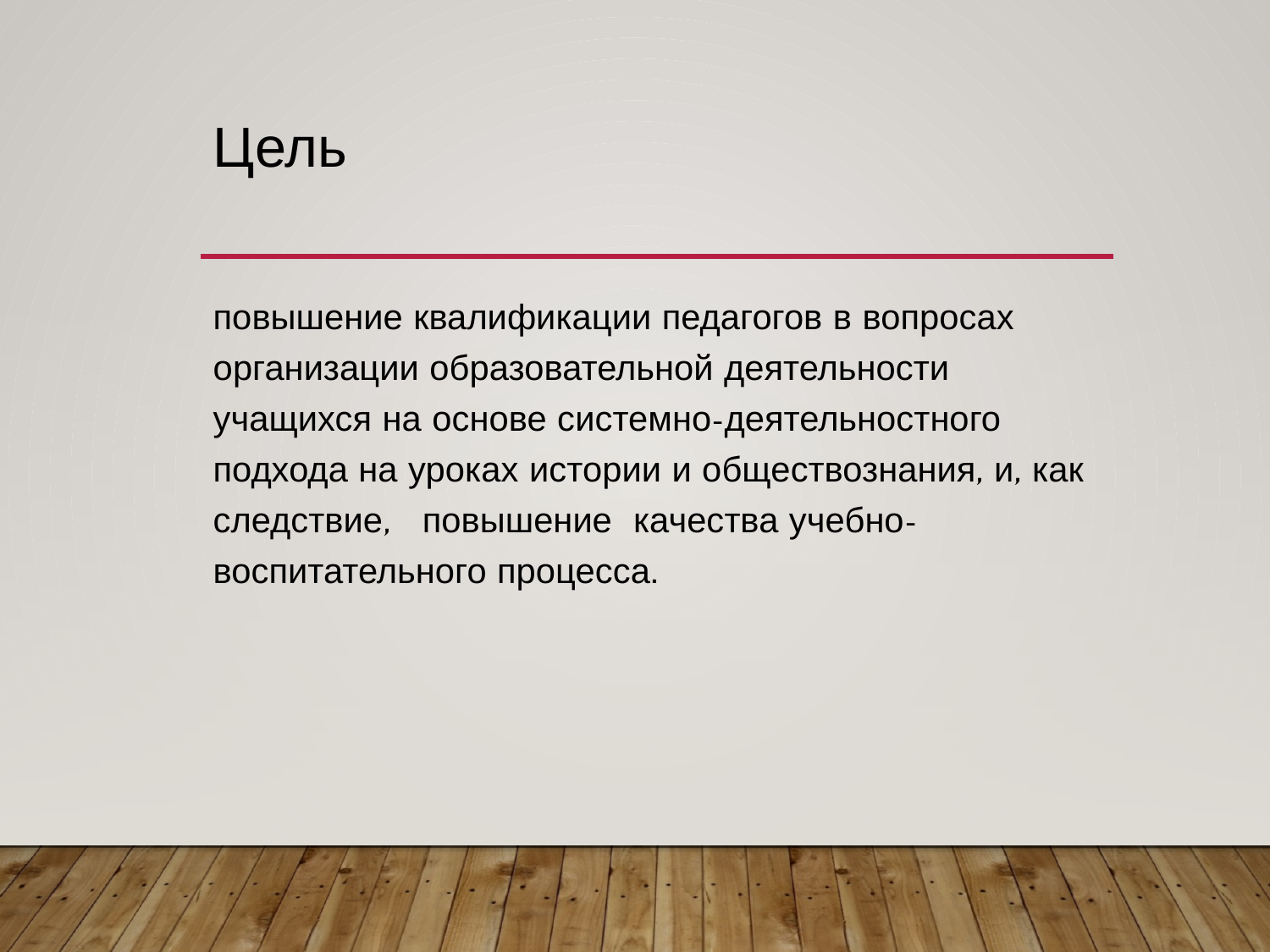

# Цель
повышение квалификации педагогов в вопросах организации образовательной деятельности учащихся на основе системно-деятельностного подхода на уроках истории и обществознания, и, как следствие,   повышение  качества учебно-воспитательного процесса.